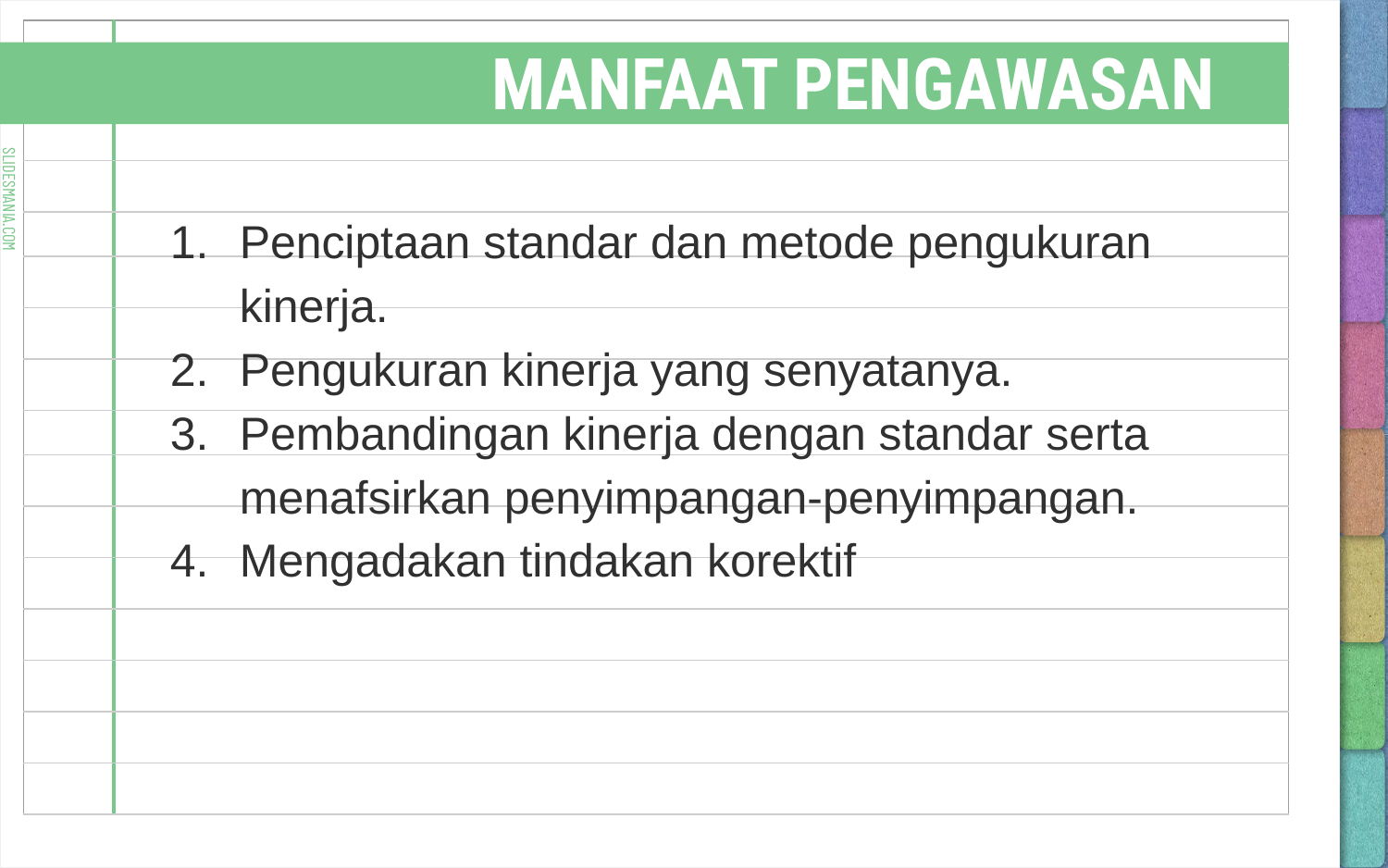

# MANFAAT PENGAWASAN
Penciptaan standar dan metode pengukuran kinerja.
Pengukuran kinerja yang senyatanya.
Pembandingan kinerja dengan standar serta menafsirkan penyimpangan-penyimpangan.
Mengadakan tindakan korektif